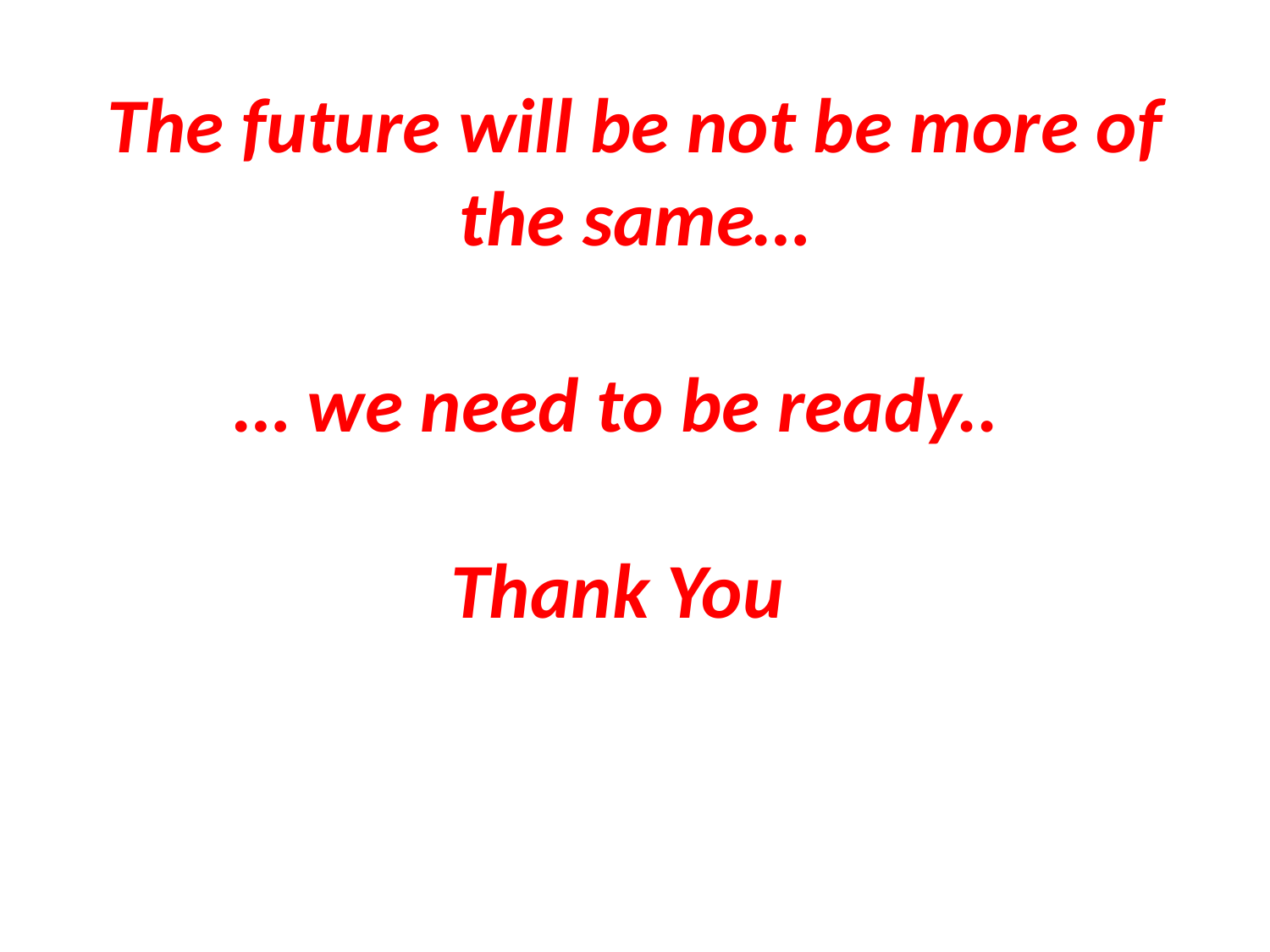

# The future will be not be more of the same…   … we need to be ready..   Thank You